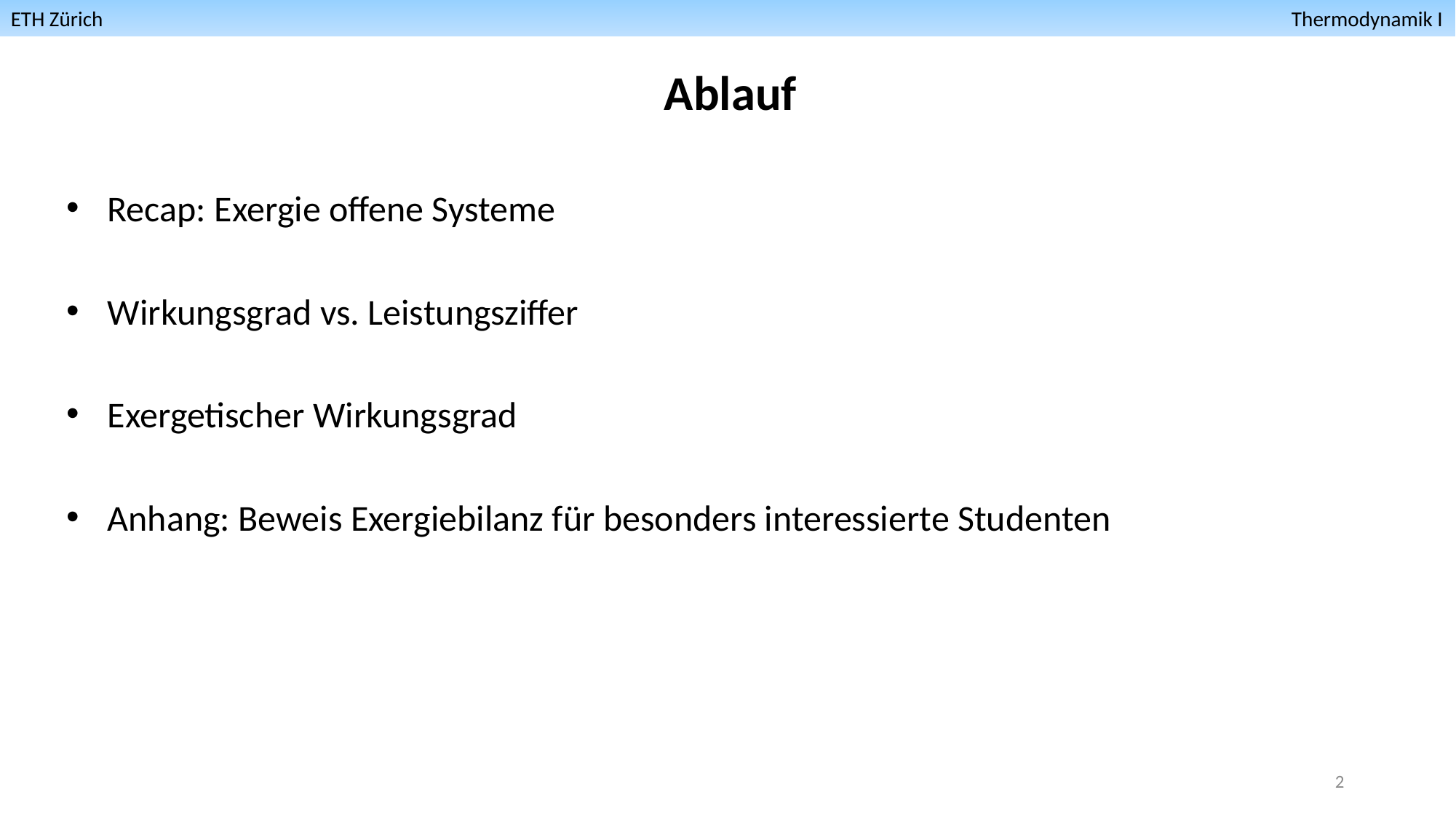

ETH Zürich											                 Thermodynamik I
Ablauf
Recap: Exergie offene Systeme

Wirkungsgrad vs. Leistungsziffer

Exergetischer Wirkungsgrad

Anhang: Beweis Exergiebilanz für besonders interessierte Studenten

2